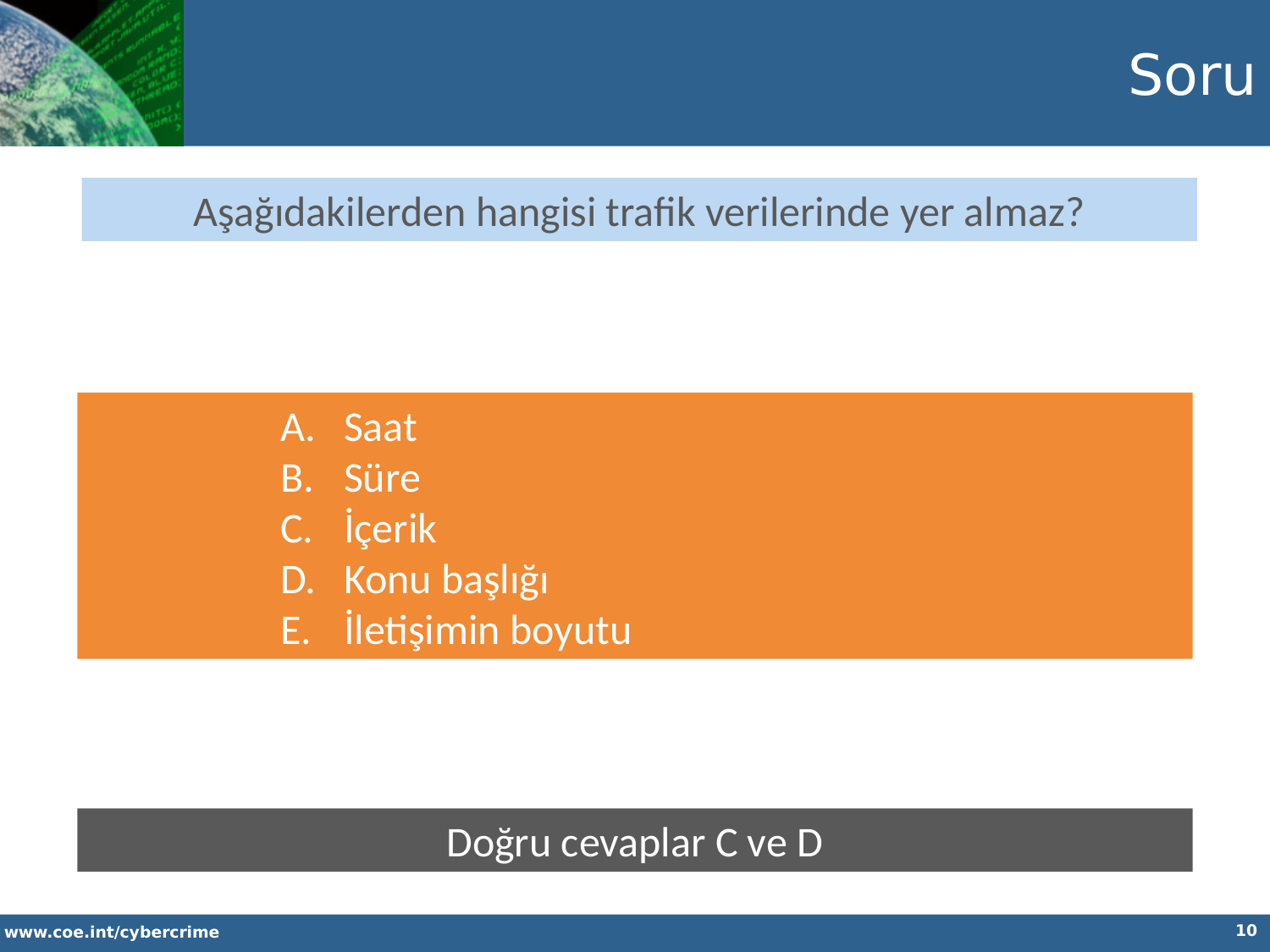

Soru
Aşağıdakilerden hangisi trafik verilerinde yer almaz?
Saat
Süre
İçerik
Konu başlığı
İletişimin boyutu
Doğru cevaplar C ve D